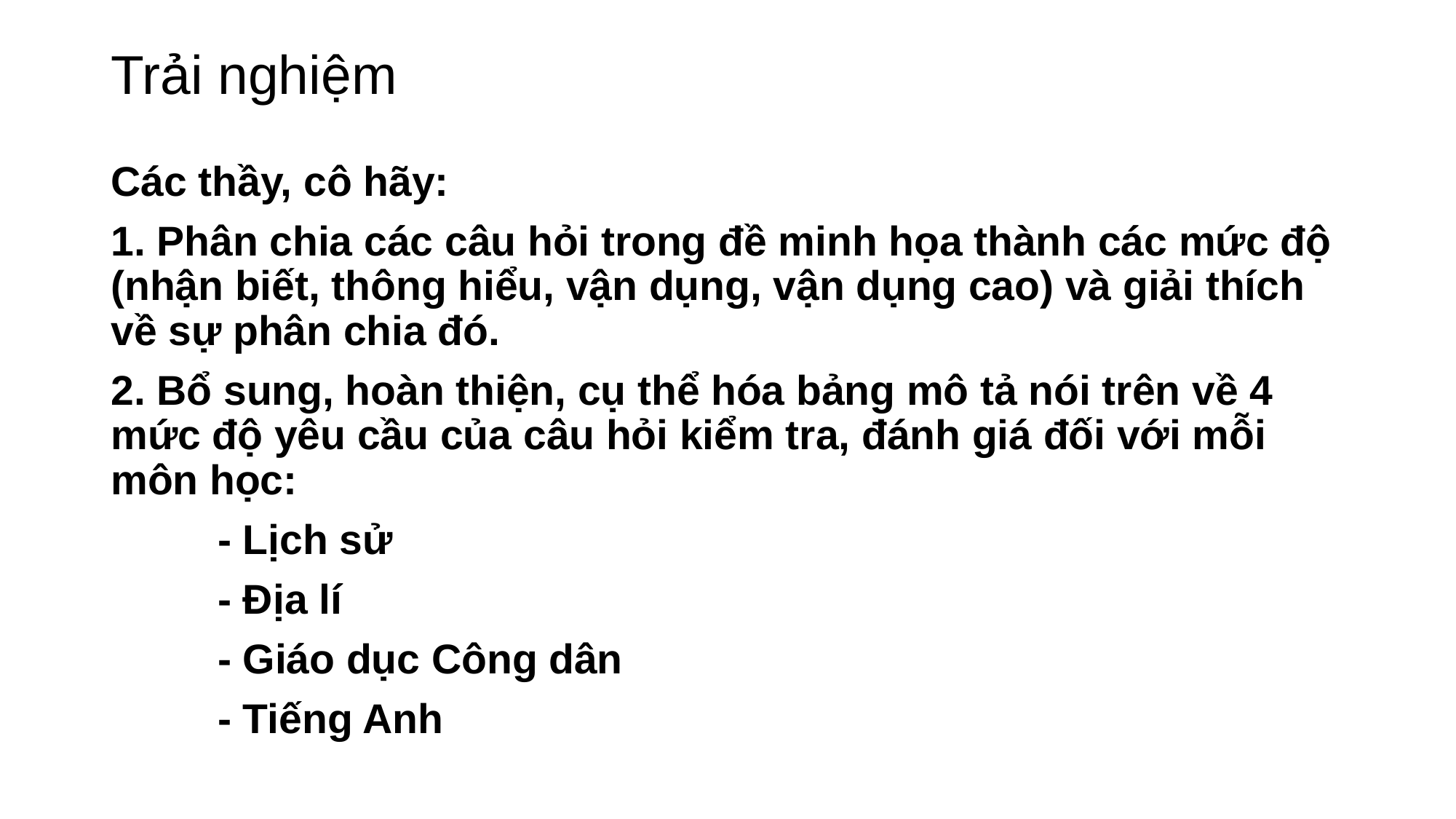

# Trải nghiệm
Các thầy, cô hãy:
1. Phân chia các câu hỏi trong đề minh họa thành các mức độ (nhận biết, thông hiểu, vận dụng, vận dụng cao) và giải thích về sự phân chia đó.
2. Bổ sung, hoàn thiện, cụ thể hóa bảng mô tả nói trên về 4 mức độ yêu cầu của câu hỏi kiểm tra, đánh giá đối với mỗi môn học:
	- Lịch sử
	- Địa lí
	- Giáo dục Công dân
	- Tiếng Anh